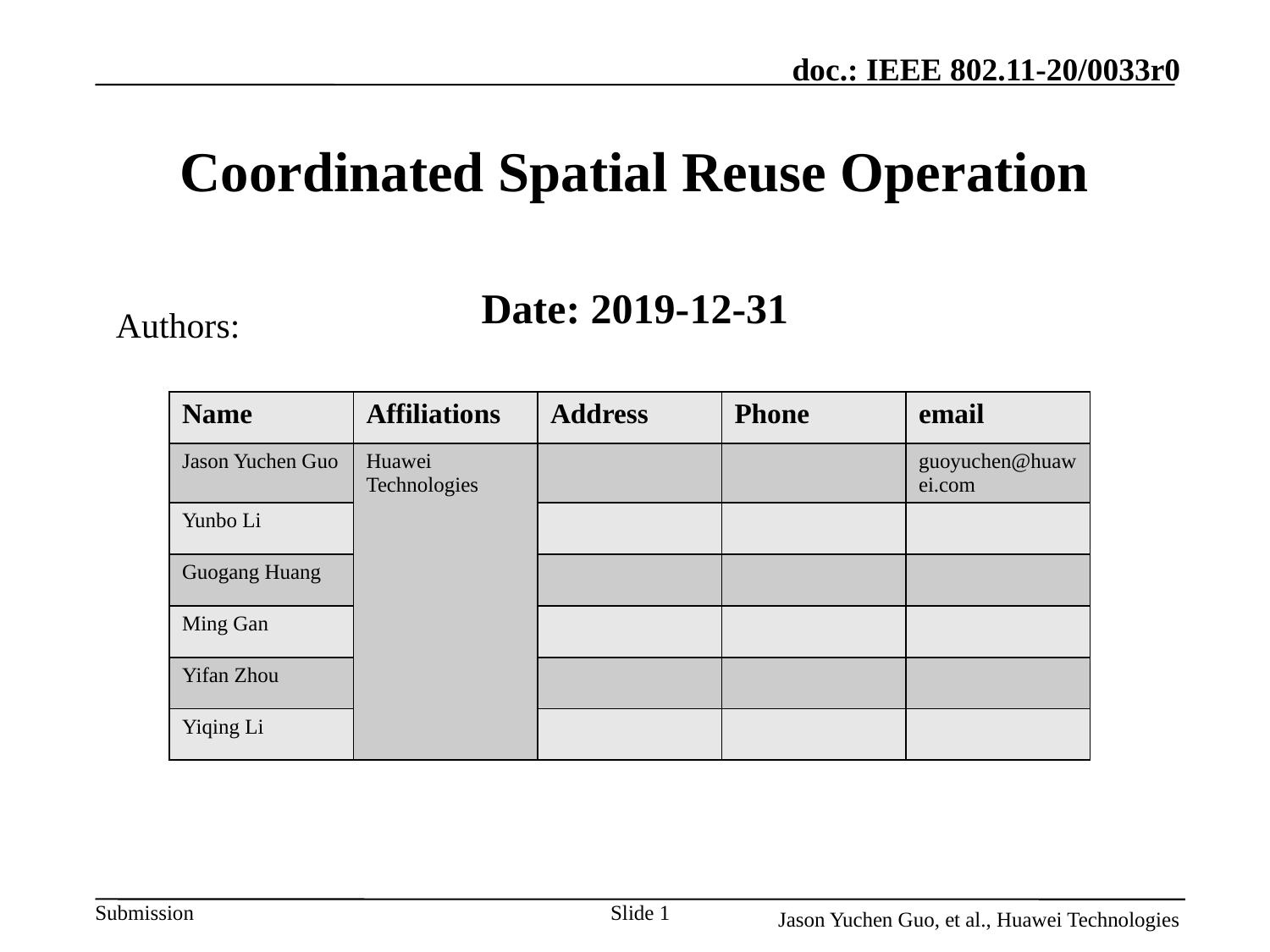

# Coordinated Spatial Reuse Operation
Date: 2019-12-31
Authors:
| Name | Affiliations | Address | Phone | email |
| --- | --- | --- | --- | --- |
| Jason Yuchen Guo | Huawei Technologies |  |  | guoyuchen@huawei.com |
| Yunbo Li |  |  |  |  |
| Guogang Huang |  |  |  |  |
| Ming Gan |  |  |  |  |
| Yifan Zhou |  |  |  |  |
| Yiqing Li |  |  |  |  |
Slide 1